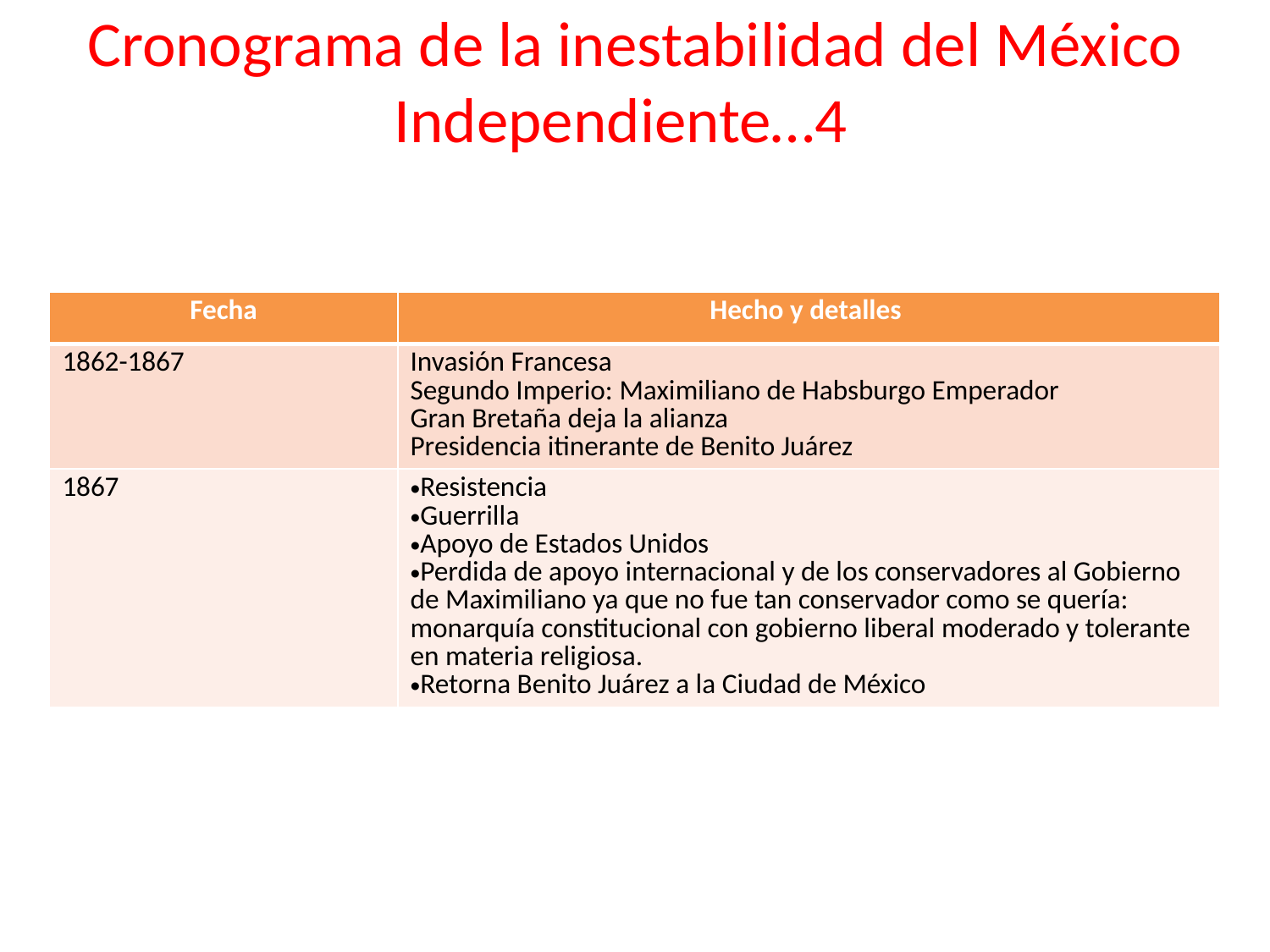

Cronograma de la inestabilidad del México Independiente…4
| Fecha | Hecho y detalles |
| --- | --- |
| 1862-1867 | Invasión Francesa Segundo Imperio: Maximiliano de Habsburgo Emperador Gran Bretaña deja la alianza Presidencia itinerante de Benito Juárez |
| 1867 | Resistencia Guerrilla Apoyo de Estados Unidos Perdida de apoyo internacional y de los conservadores al Gobierno de Maximiliano ya que no fue tan conservador como se quería: monarquía constitucional con gobierno liberal moderado y tolerante en materia religiosa. Retorna Benito Juárez a la Ciudad de México |